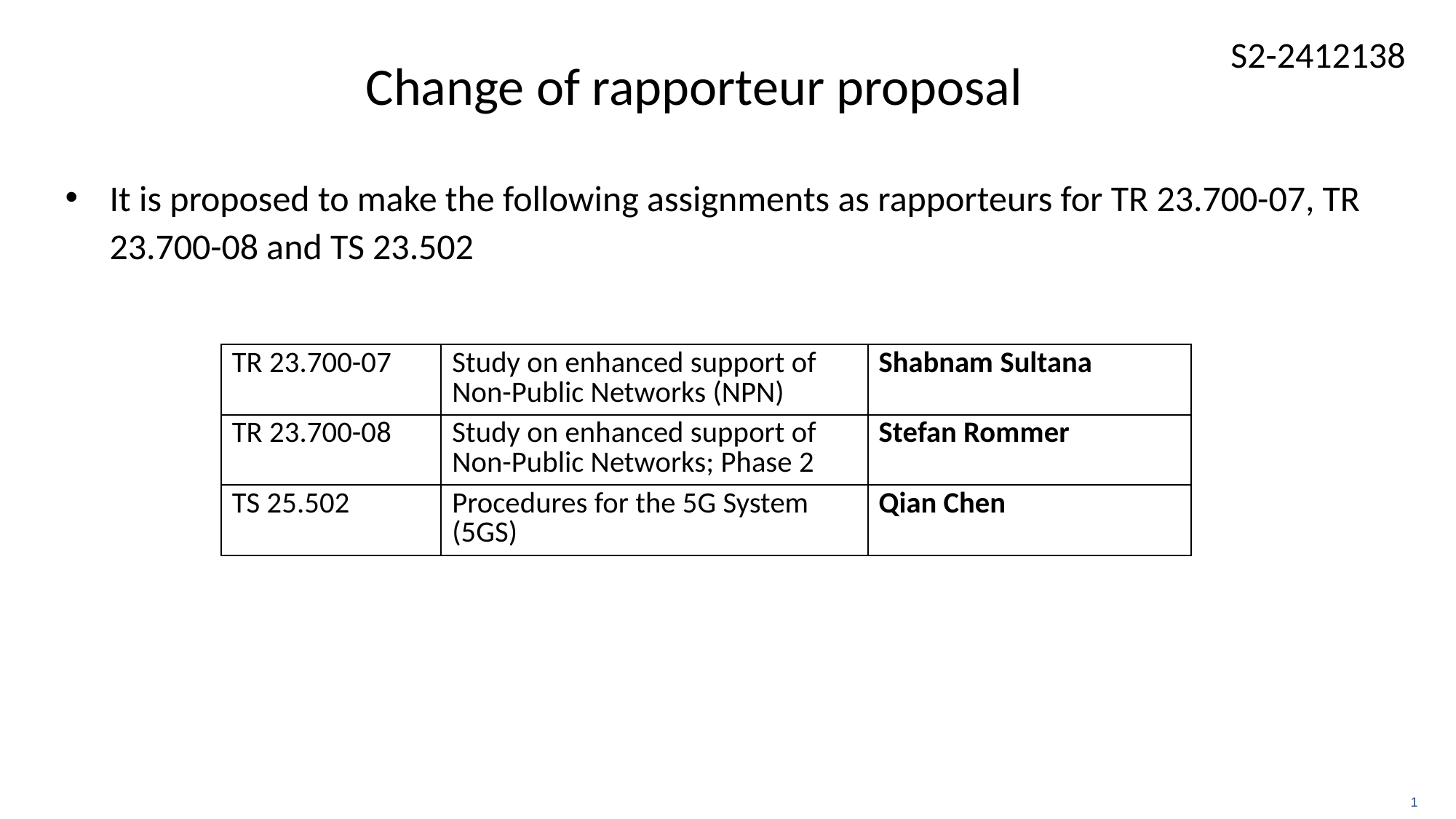

# Change of rapporteur proposal
It is proposed to make the following assignments as rapporteurs for TR 23.700-07, TR 23.700-08 and TS 23.502

| TR 23.700-07 | Study on enhanced support of Non-Public Networks (NPN) | Shabnam Sultana |
| --- | --- | --- |
| TR 23.700-08 | Study on enhanced support of Non-Public Networks; Phase 2 | Stefan Rommer |
| TS 25.502 | Procedures for the 5G System (5GS) | Qian Chen |